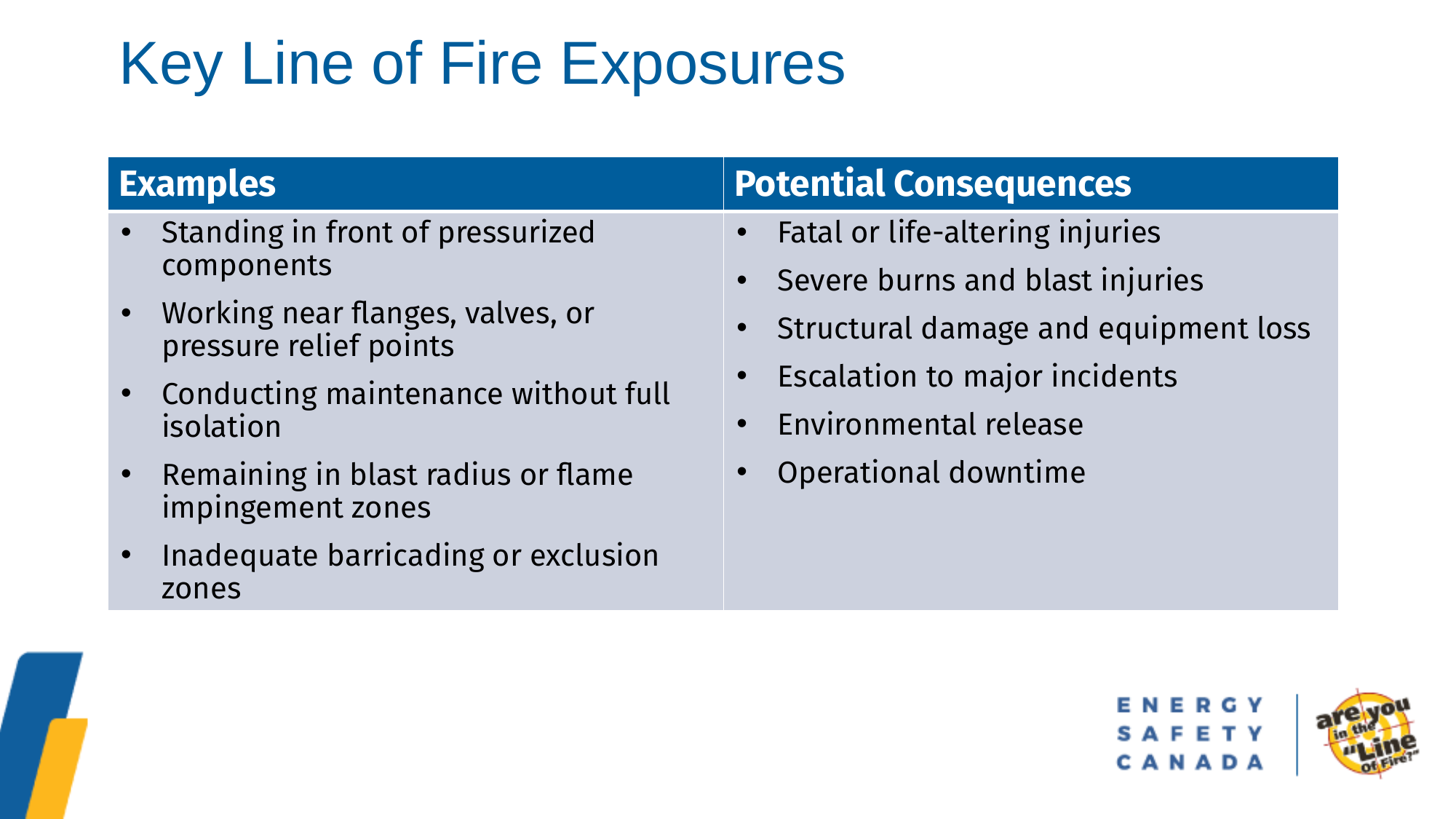

Key Line of Fire Exposures
| Examples | Potential Consequences |
| --- | --- |
| Standing in front of pressurized components Working near flanges, valves, or pressure relief points Conducting maintenance without full isolation Remaining in blast radius or flame impingement zones Inadequate barricading or exclusion zones | Fatal or life-altering injuries Severe burns and blast injuries Structural damage and equipment loss Escalation to major incidents Environmental release Operational downtime |
Potential Consequences